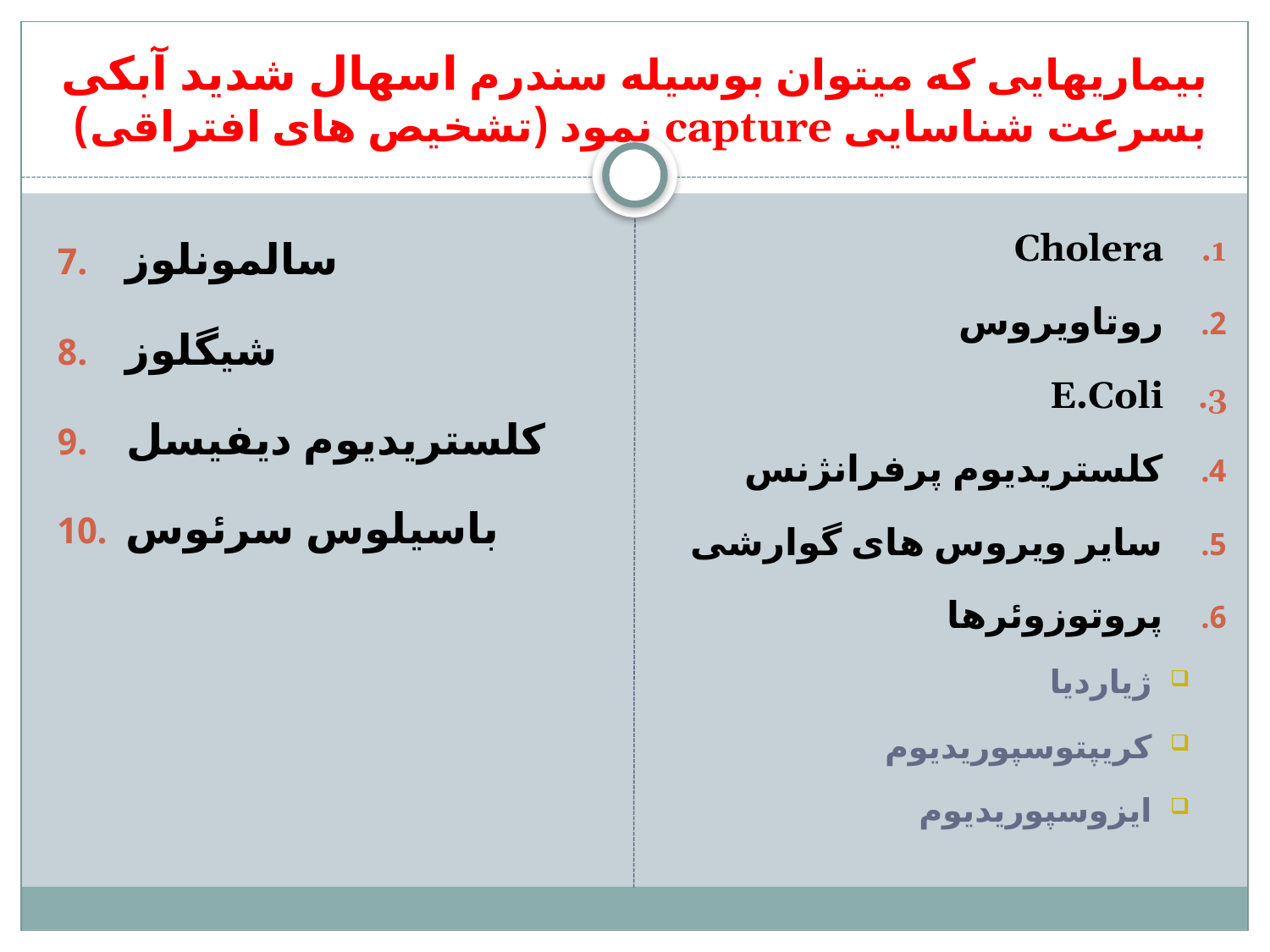

# بیماریهایی که میتوان بوسیله سندرم اسهال شدید آبکی بسرعت شناسایی capture نمود (تشخیص های افتراقی)
سالمونلوز
شیگلوز
کلستریدیوم دیفیسل
باسیلوس سرئوس
Cholera
روتاویروس
E.Coli
کلستریدیوم پرفرانژنس
سایر ویروس های گوارشی
پروتوزوئرها
ژیاردیا
کریپتوسپوریدیوم
ایزوسپوریدیوم